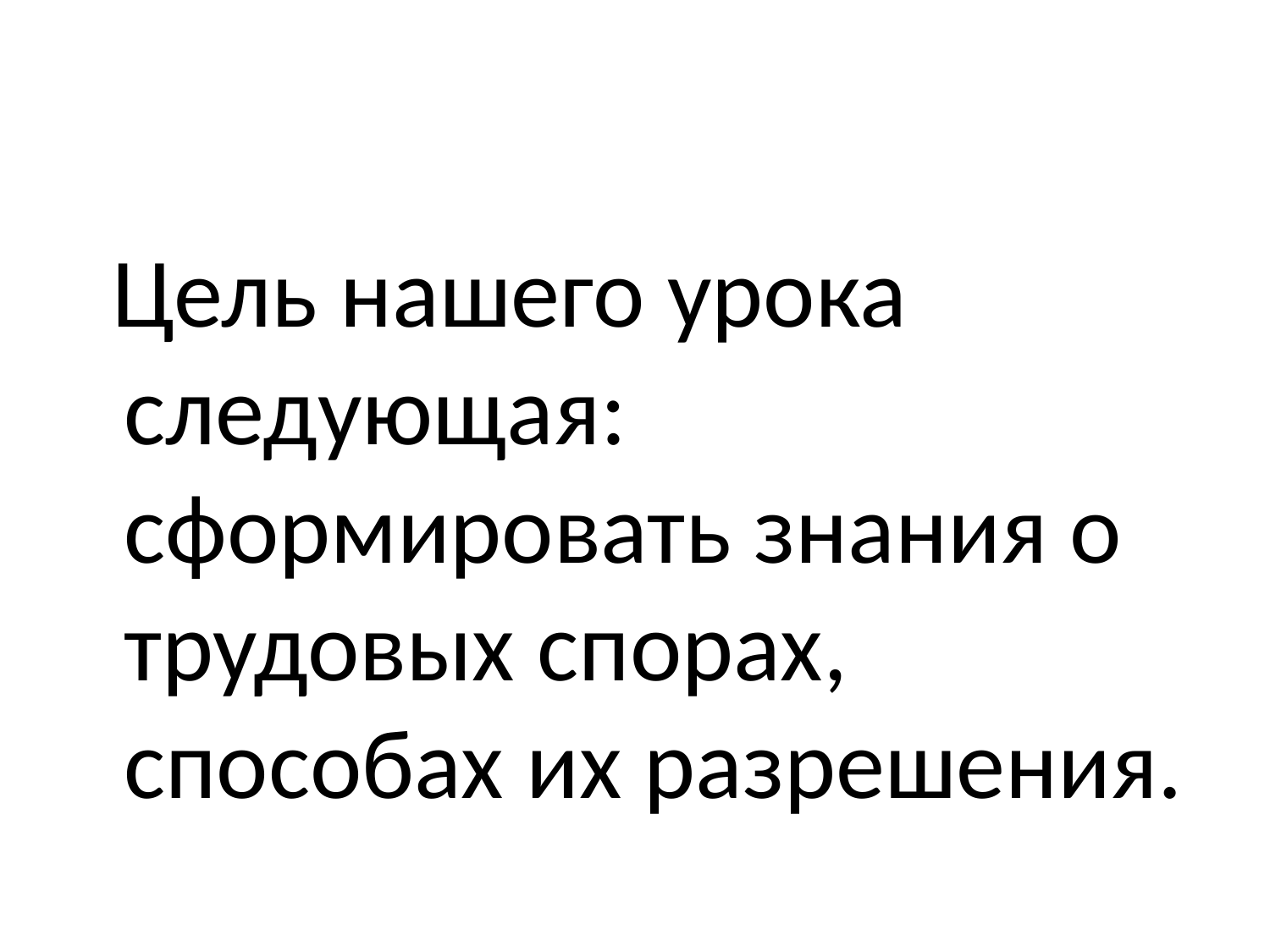

#
   Цель нашего урока следующая:  сформировать знания о трудовых спорах, способах их разрешения.